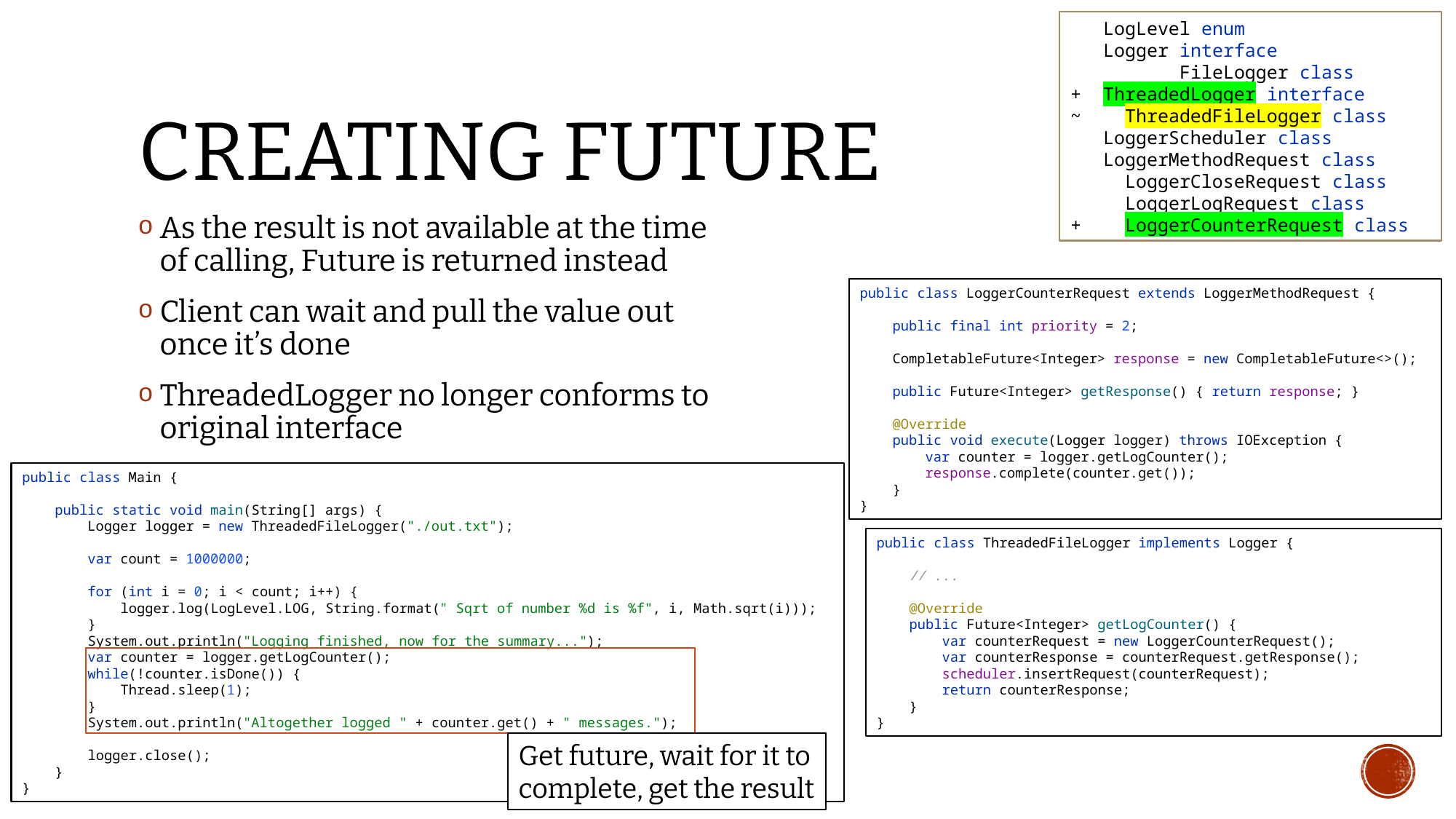

LogLevel enum
   Logger interface
 	FileLogger class
+  ThreadedLogger interface
~    ThreadedFileLogger class
   LoggerScheduler class
   LoggerMethodRequest class
     LoggerCloseRequest class
     LoggerLogRequest class
+    LoggerCounterRequest class
# Creating future
As the result is not available at the time of calling, Future is returned instead
Client can wait and pull the value out once it’s done
ThreadedLogger no longer conforms to original interface
public class LoggerCounterRequest extends LoggerMethodRequest {
    public final int priority = 2;
    CompletableFuture<Integer> response = new CompletableFuture<>();
    public Future<Integer> getResponse() { return response; }
    @Override
    public void execute(Logger logger) throws IOException {
        var counter = logger.getLogCounter();
        response.complete(counter.get());
    }
}
public class Main {
    public static void main(String[] args) {
        Logger logger = new ThreadedFileLogger("./out.txt");
        var count = 1000000;
        for (int i = 0; i < count; i++) {
            logger.log(LogLevel.LOG, String.format(" Sqrt of number %d is %f", i, Math.sqrt(i)));
        }
        System.out.println("Logging finished, now for the summary...");
        var counter = logger.getLogCounter();
        while(!counter.isDone()) {
            Thread.sleep(1);
        }
        System.out.println("Altogether logged " + counter.get() + " messages.");
        logger.close();
    }
}
public class ThreadedFileLogger implements Logger {
    // ...
    @Override
    public Future<Integer> getLogCounter() {
        var counterRequest = new LoggerCounterRequest();
        var counterResponse = counterRequest.getResponse();
        scheduler.insertRequest(counterRequest);
        return counterResponse;
    }
}

Get future, wait for it to
complete, get the result